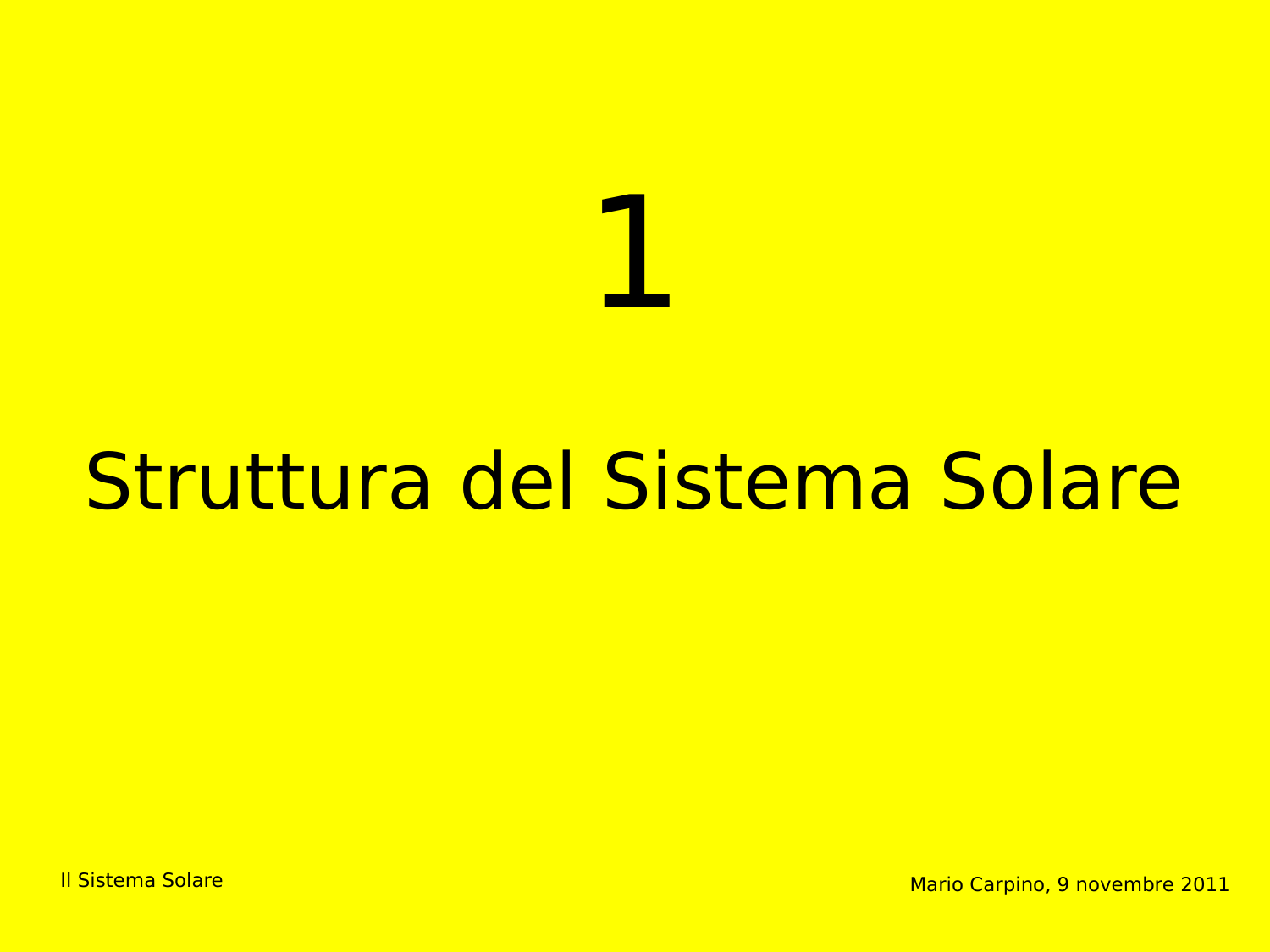

1

Struttura del Sistema Solare
Il Sistema Solare
Mario Carpino, 9 novembre 2011